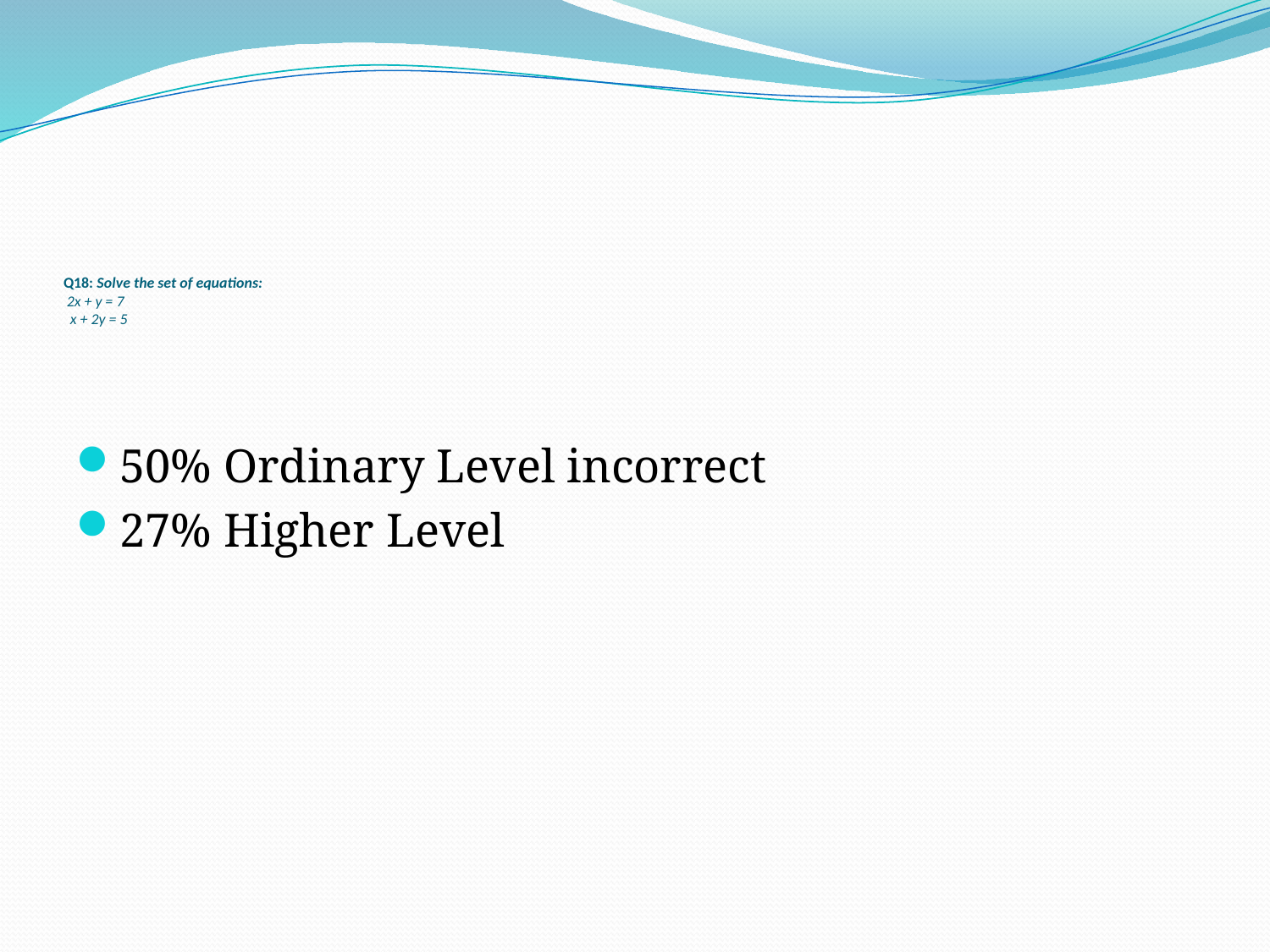

# Q18: Solve the set of equations: 2x + y = 7 x + 2y = 5

50% Ordinary Level incorrect
27% Higher Level